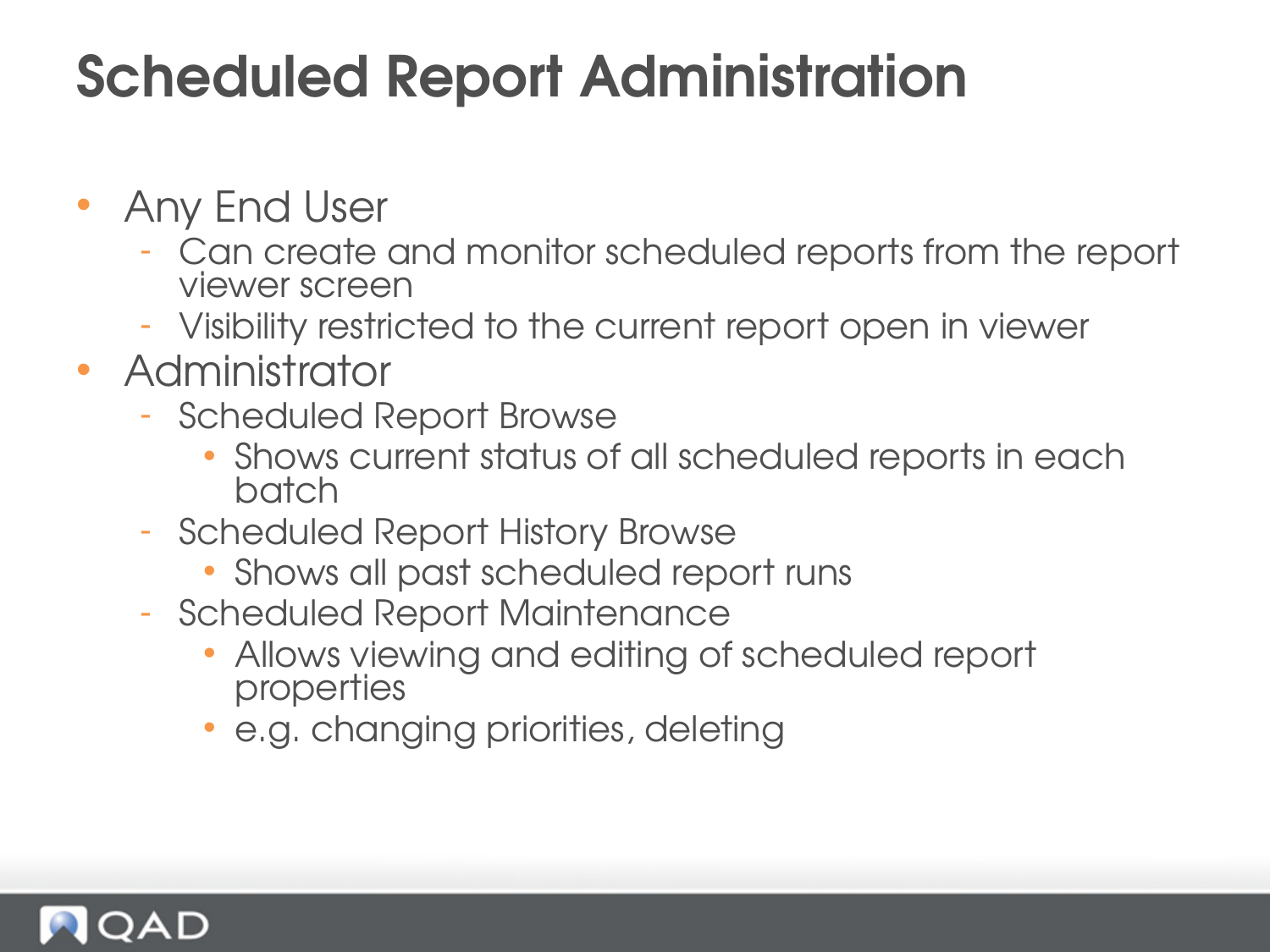

# Scheduled Report Administration

Any End User
Can create and monitor scheduled reports from the report viewer screen
Visibility restricted to the current report open in viewer
Administrator
Scheduled Report Browse
Shows current status of all scheduled reports in each batch
Scheduled Report History Browse
Shows all past scheduled report runs
Scheduled Report Maintenance
Allows viewing and editing of scheduled report properties
e.g. changing priorities, deleting